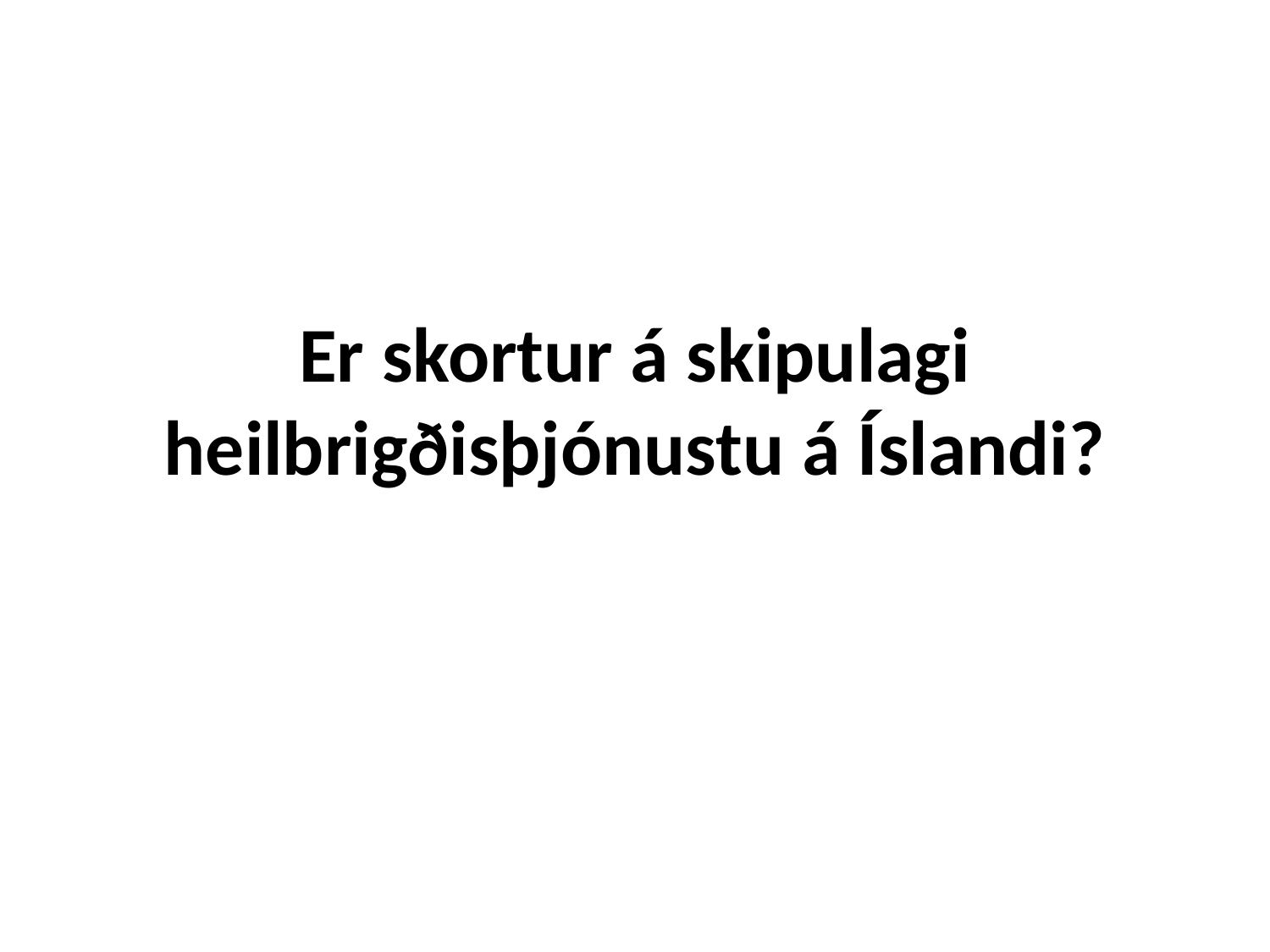

# Er skortur á skipulagi heilbrigðisþjónustu á Íslandi?